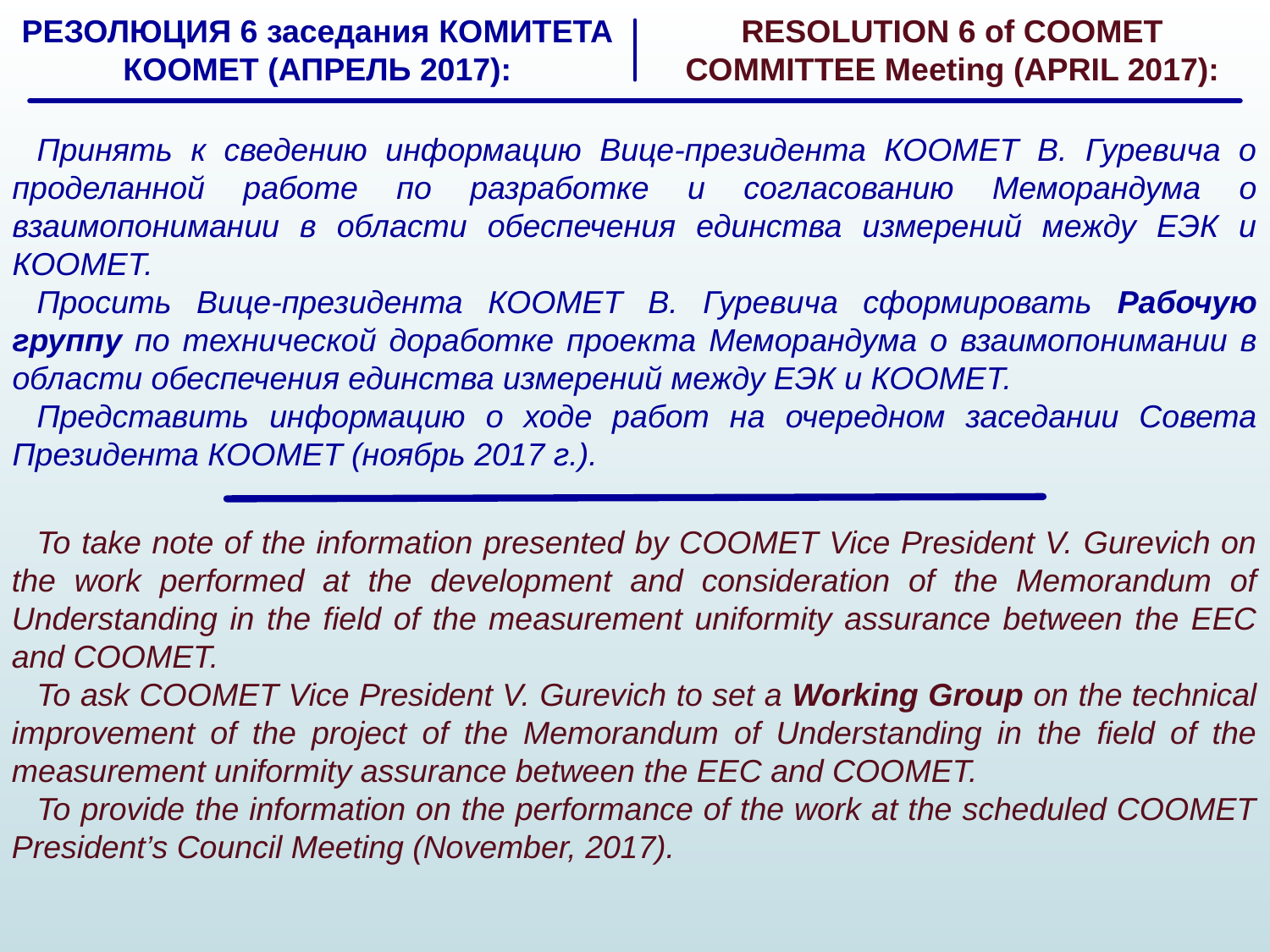

РЕЗОЛЮЦИЯ 6 заседания КОМИТЕТА КООМЕТ (АПРЕЛЬ 2017):
RESOLUTION 6 of COOMET
COMMITTEE Meeting (APRIL 2017):
Принять к сведению информацию Вице-президента КООМЕТ В. Гуревича о проделанной работе по разработке и согласованию Меморандума о взаимопонимании в области обеспечения единства измерений между ЕЭК и КООМЕТ.
Просить Вице-президента КООМЕТ В. Гуревича сформировать Рабочую группу по технической доработке проекта Меморандума о взаимопонимании в области обеспечения единства измерений между ЕЭК и КООМЕТ.
Представить информацию о ходе работ на очередном заседании Совета Президента КООМЕТ (ноябрь 2017 г.).
To take note of the information presented by COOMET Vice President V. Gurevich on the work performed at the development and consideration of the Memorandum of Understanding in the field of the measurement uniformity assurance between the EEC and COOMET.
To ask COOMET Vice President V. Gurevich to set a Working Group on the technical improvement of the project of the Memorandum of Understanding in the field of the measurement uniformity assurance between the EEC and COOMET.
To provide the information on the performance of the work at the scheduled COOMET President’s Council Meeting (November, 2017).